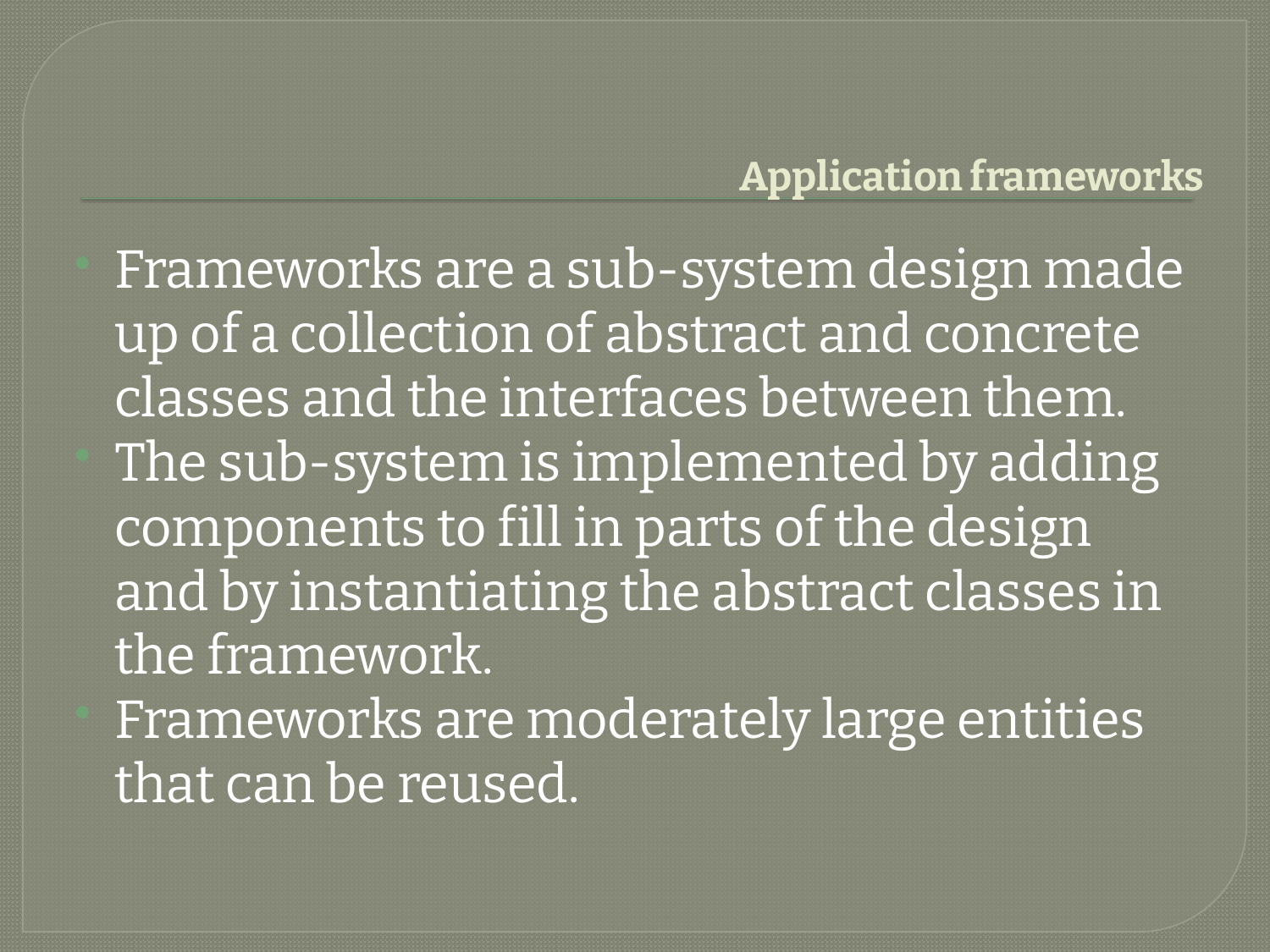

# Application frameworks
Frameworks are a sub-system design made up of a collection of abstract and concrete classes and the interfaces between them.
The sub-system is implemented by adding components to fill in parts of the design and by instantiating the abstract classes in the framework.
Frameworks are moderately large entities that can be reused.